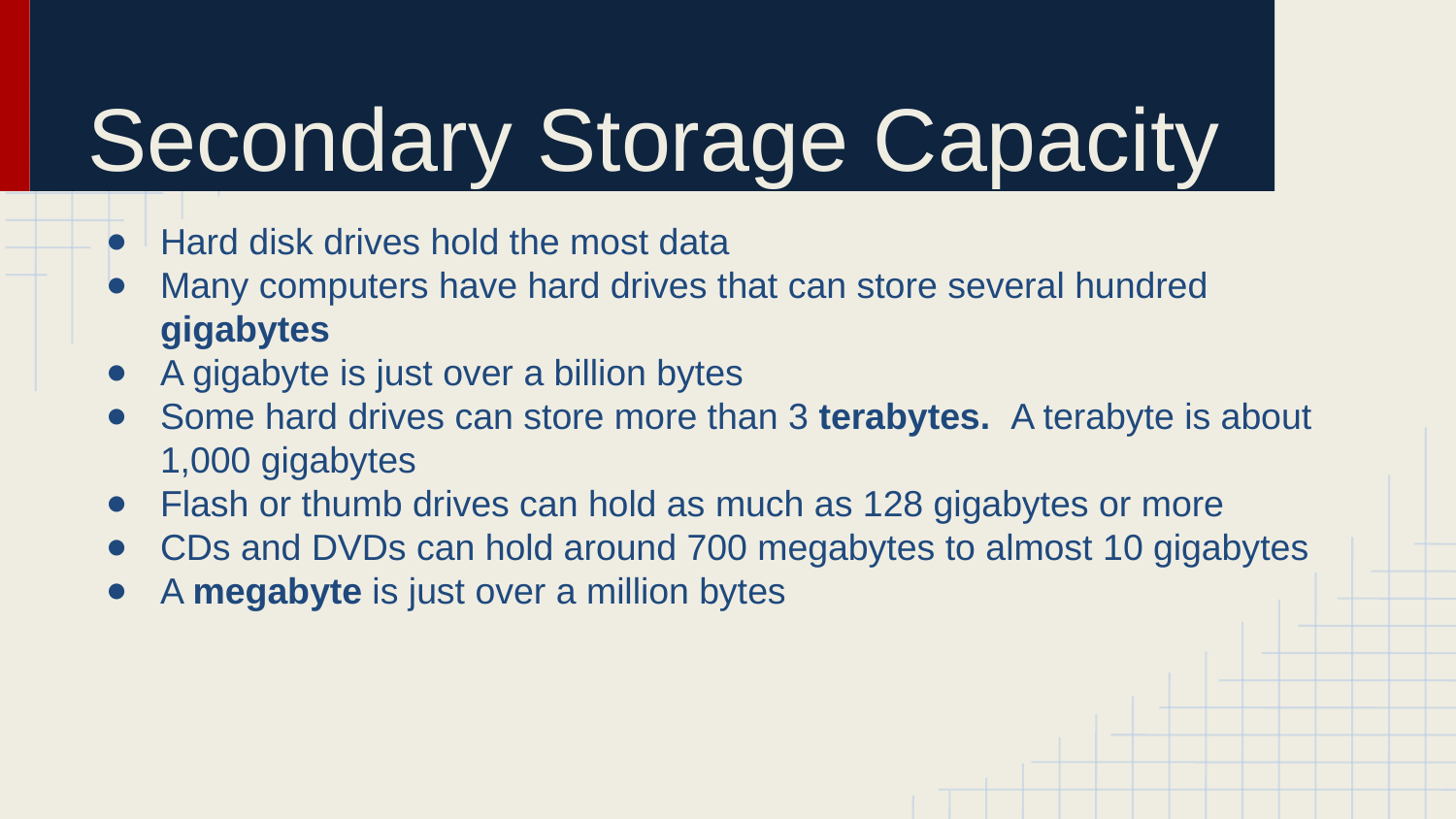

# Secondary Storage Capacity
Hard disk drives hold the most data
Many computers have hard drives that can store several hundred gigabytes
A gigabyte is just over a billion bytes
Some hard drives can store more than 3 terabytes.  A terabyte is about 1,000 gigabytes
Flash or thumb drives can hold as much as 128 gigabytes or more
CDs and DVDs can hold around 700 megabytes to almost 10 gigabytes
A megabyte is just over a million bytes